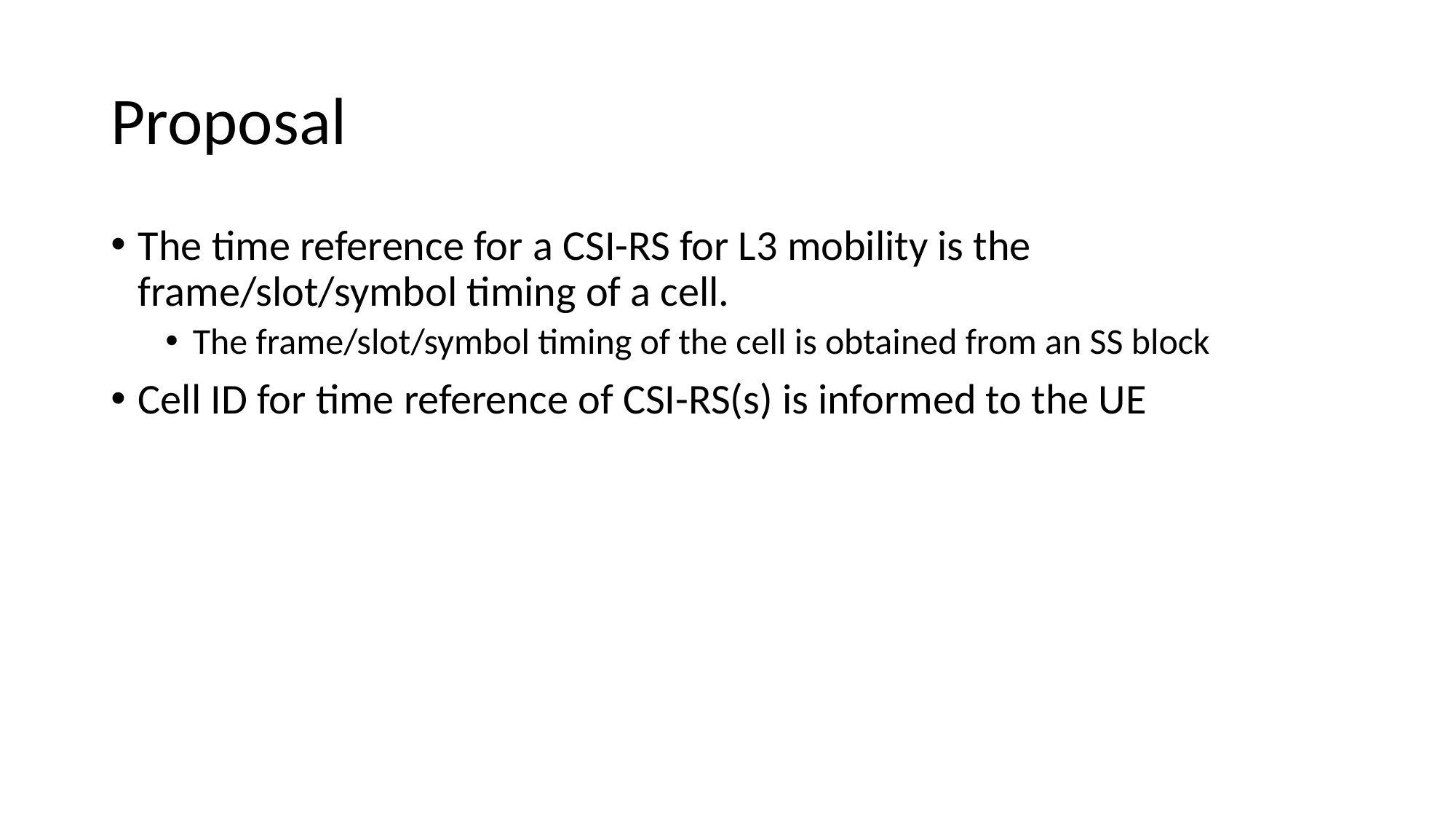

# Proposal
The time reference for a CSI-RS for L3 mobility is the frame/slot/symbol timing of a cell.
The frame/slot/symbol timing of the cell is obtained from an SS block
Cell ID for time reference of CSI-RS(s) is informed to the UE